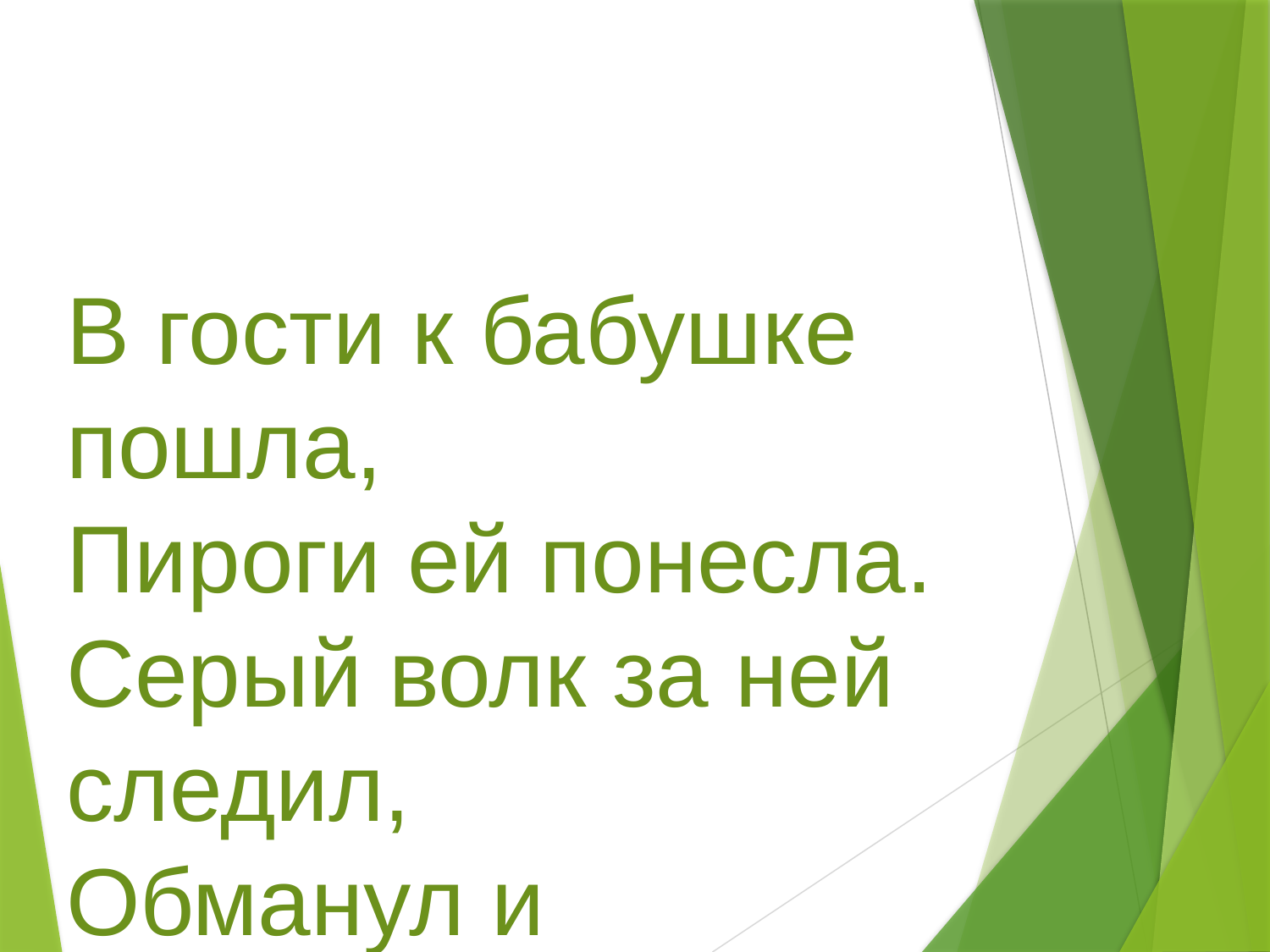

В гости к бабушке пошла,
Пироги ей понесла.
Серый волк за ней следил,
Обманул и проглотил.